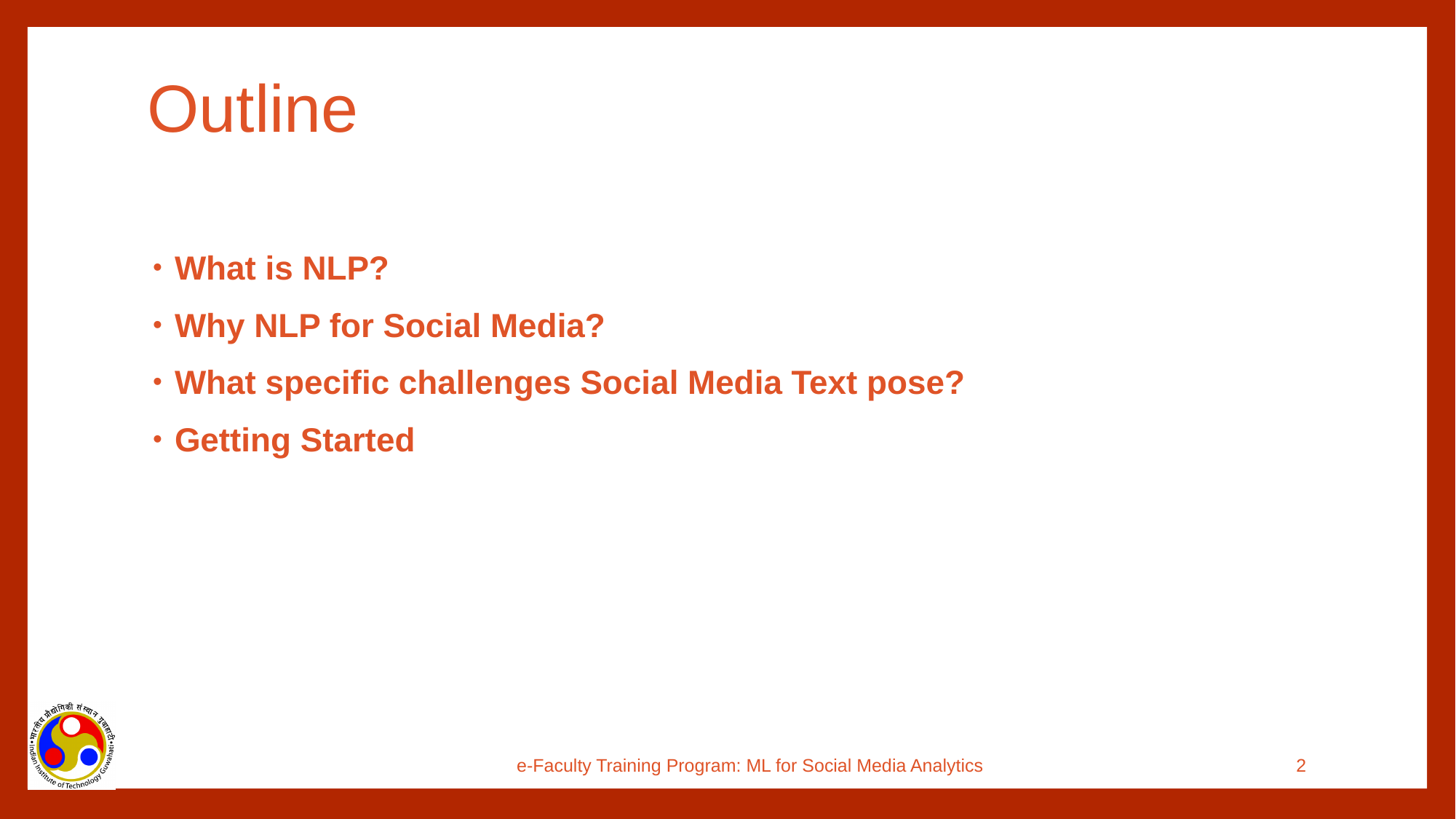

# Outline
What is NLP?
Why NLP for Social Media?
What specific challenges Social Media Text pose?
Getting Started
e-Faculty Training Program: ML for Social Media Analytics
2